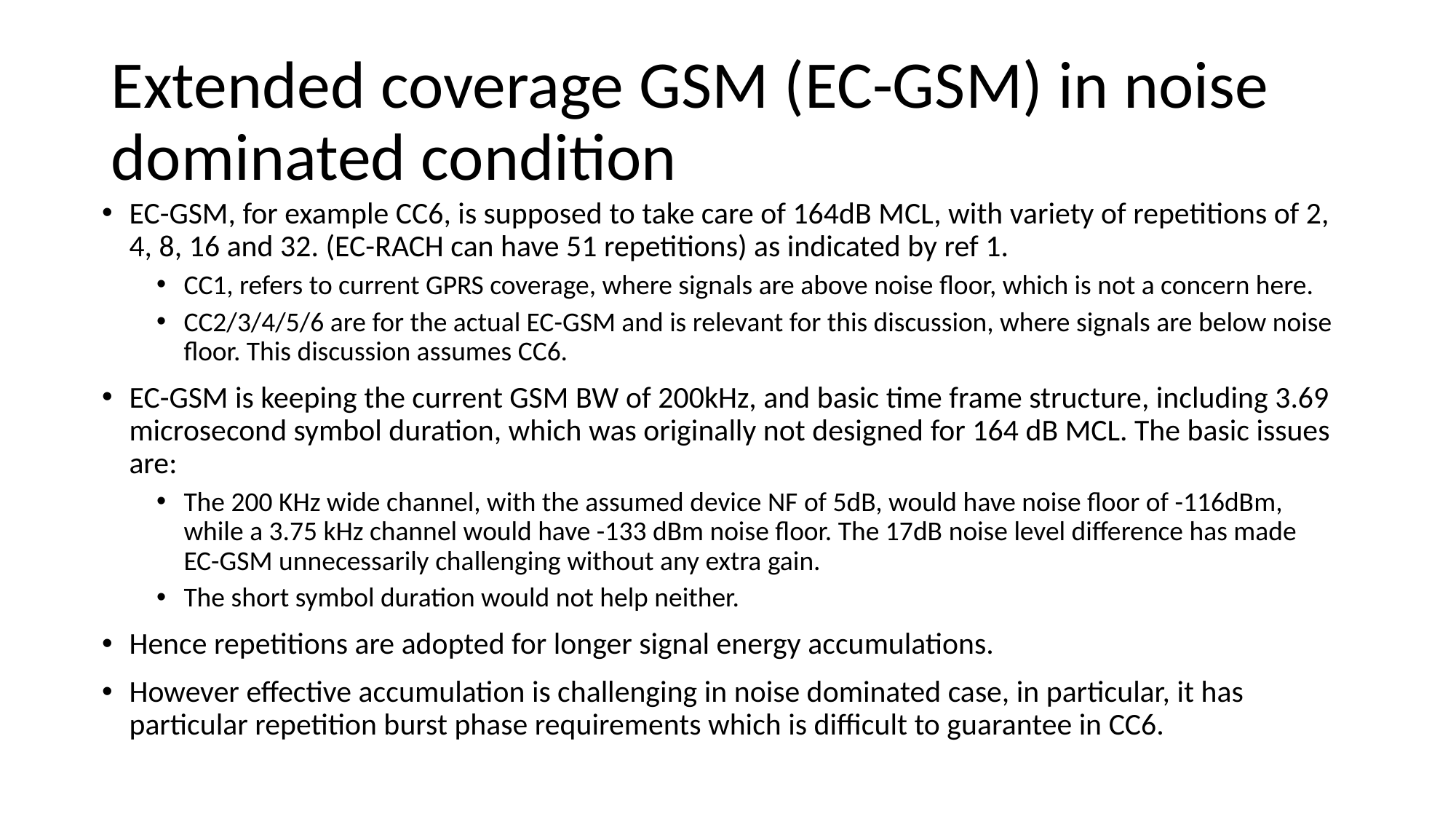

# Extended coverage GSM (EC-GSM) in noise dominated condition
EC-GSM, for example CC6, is supposed to take care of 164dB MCL, with variety of repetitions of 2, 4, 8, 16 and 32. (EC-RACH can have 51 repetitions) as indicated by ref 1.
CC1, refers to current GPRS coverage, where signals are above noise floor, which is not a concern here.
CC2/3/4/5/6 are for the actual EC-GSM and is relevant for this discussion, where signals are below noise floor. This discussion assumes CC6.
EC-GSM is keeping the current GSM BW of 200kHz, and basic time frame structure, including 3.69 microsecond symbol duration, which was originally not designed for 164 dB MCL. The basic issues are:
The 200 KHz wide channel, with the assumed device NF of 5dB, would have noise floor of -116dBm, while a 3.75 kHz channel would have -133 dBm noise floor. The 17dB noise level difference has made EC-GSM unnecessarily challenging without any extra gain.
The short symbol duration would not help neither.
Hence repetitions are adopted for longer signal energy accumulations.
However effective accumulation is challenging in noise dominated case, in particular, it has particular repetition burst phase requirements which is difficult to guarantee in CC6.